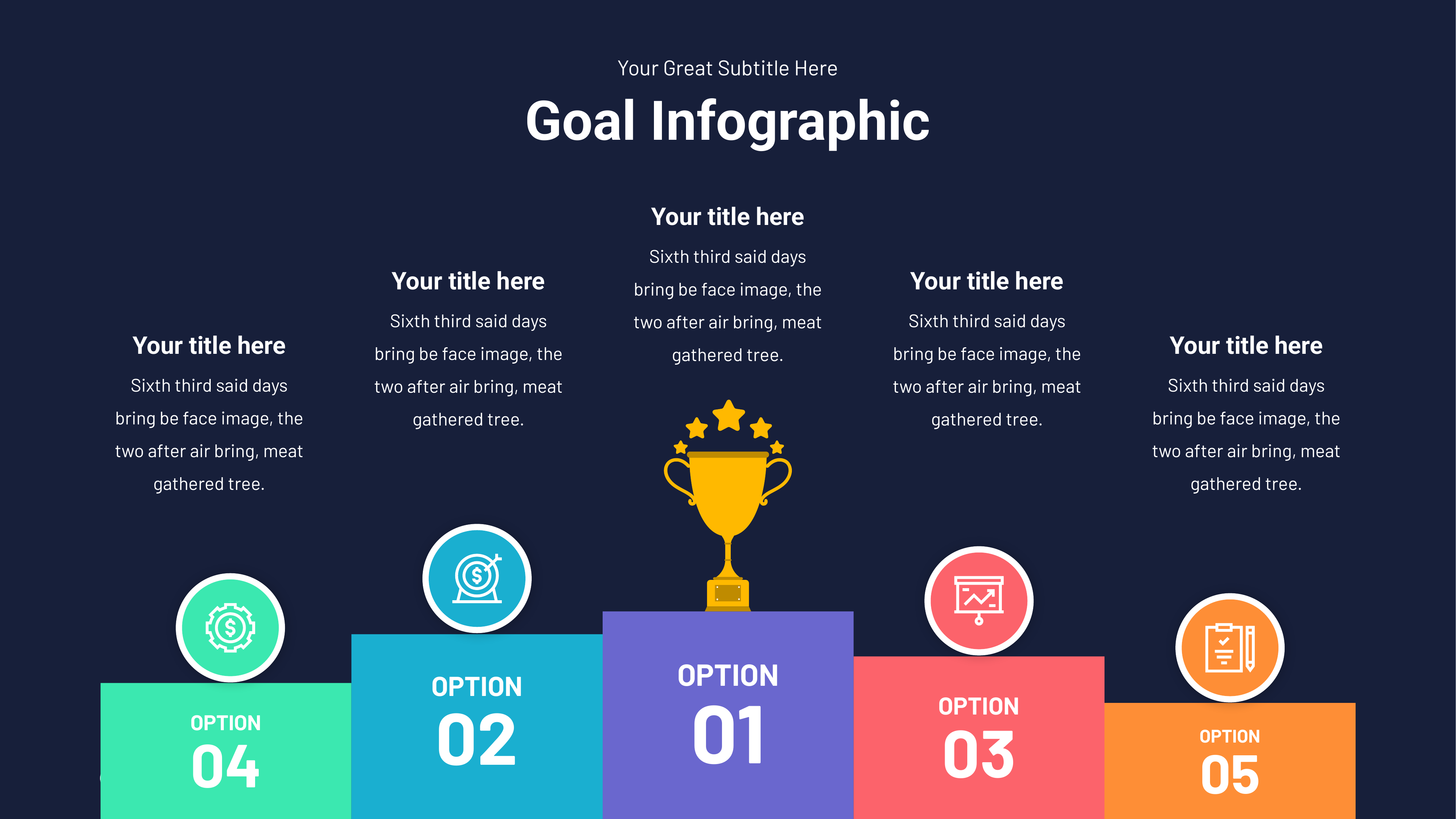

Your Great Subtitle Here
Goal Infographic
Your title here
Sixth third said days bring be face image, the two after air bring, meat gathered tree.
Your title here
Sixth third said days bring be face image, the two after air bring, meat gathered tree.
Your title here
Sixth third said days bring be face image, the two after air bring, meat gathered tree.
Your title here
Sixth third said days bring be face image, the two after air bring, meat gathered tree.
Your title here
Sixth third said days bring be face image, the two after air bring, meat gathered tree.

OPTION
01

OPTION
02

OPTION
03

OPTION
04

OPTION
05